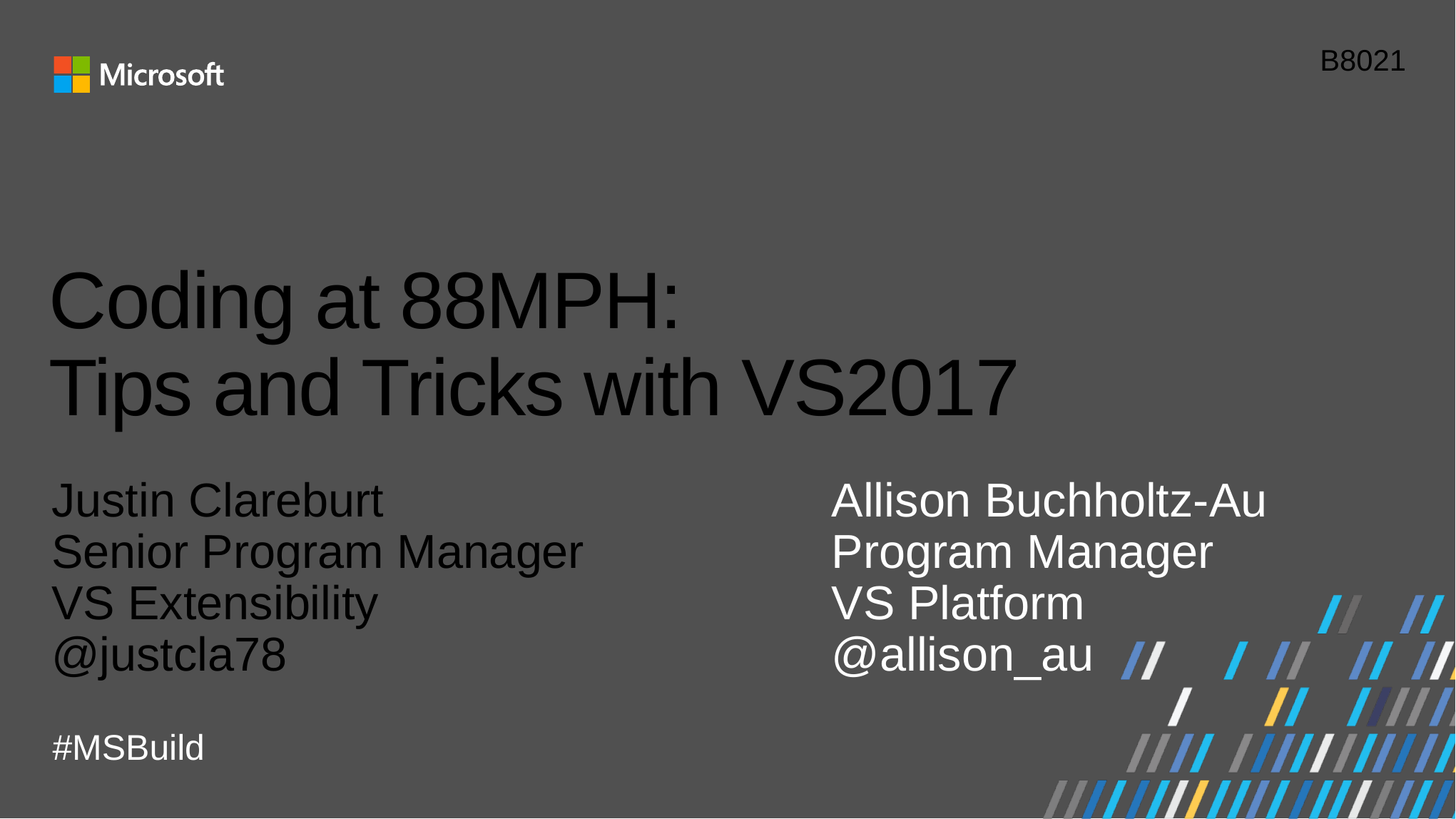

B8021
# Coding at 88MPH: Tips and Tricks with VS2017
Allison Buchholtz-Au
Program Manager
VS Platform
@allison_au
Justin Clareburt
Senior Program Manager
VS Extensibility
@justcla78